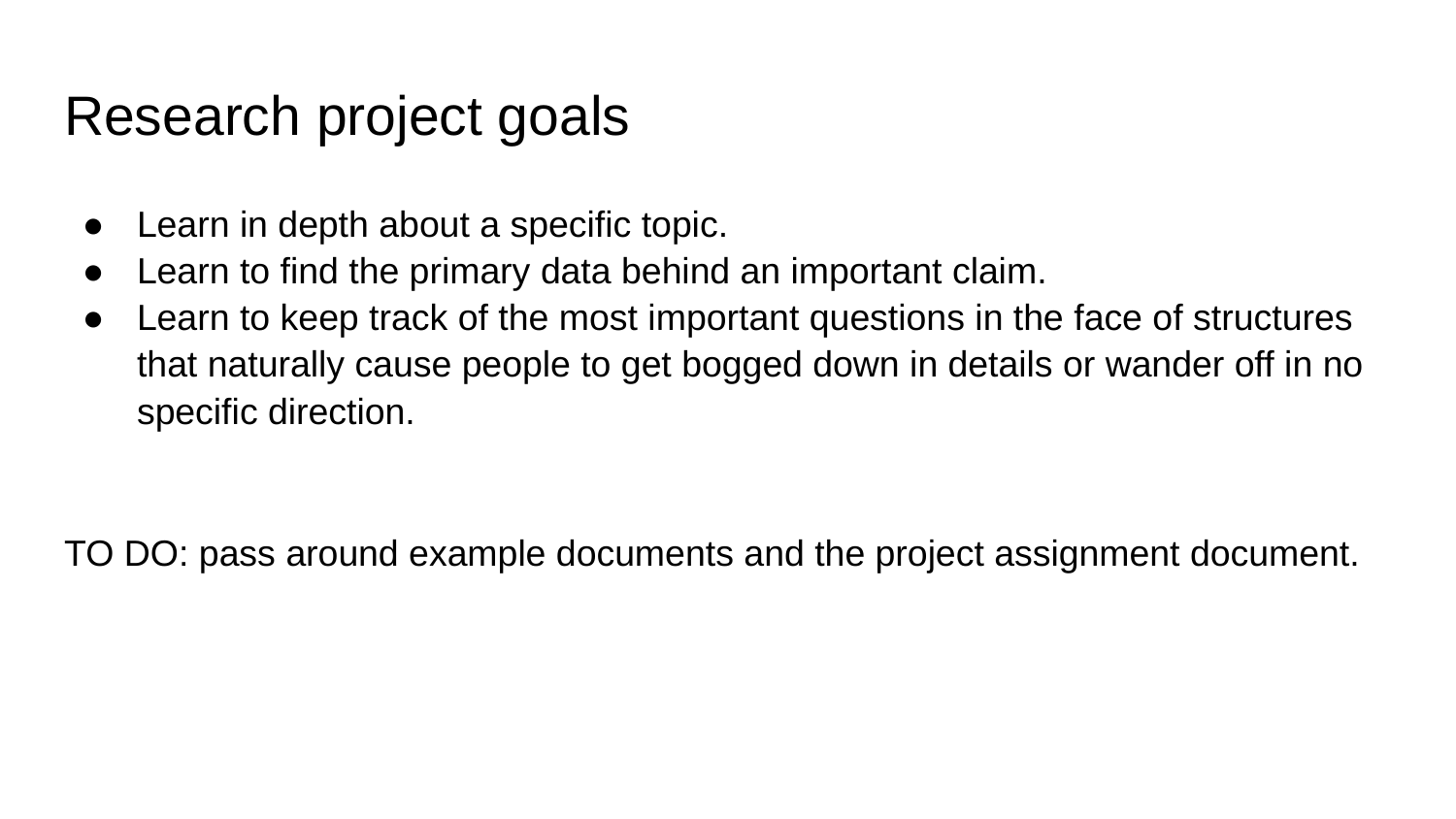

# Research project goals
Learn in depth about a specific topic.
Learn to find the primary data behind an important claim.
Learn to keep track of the most important questions in the face of structures that naturally cause people to get bogged down in details or wander off in no specific direction.

TO DO: pass around example documents and the project assignment document.